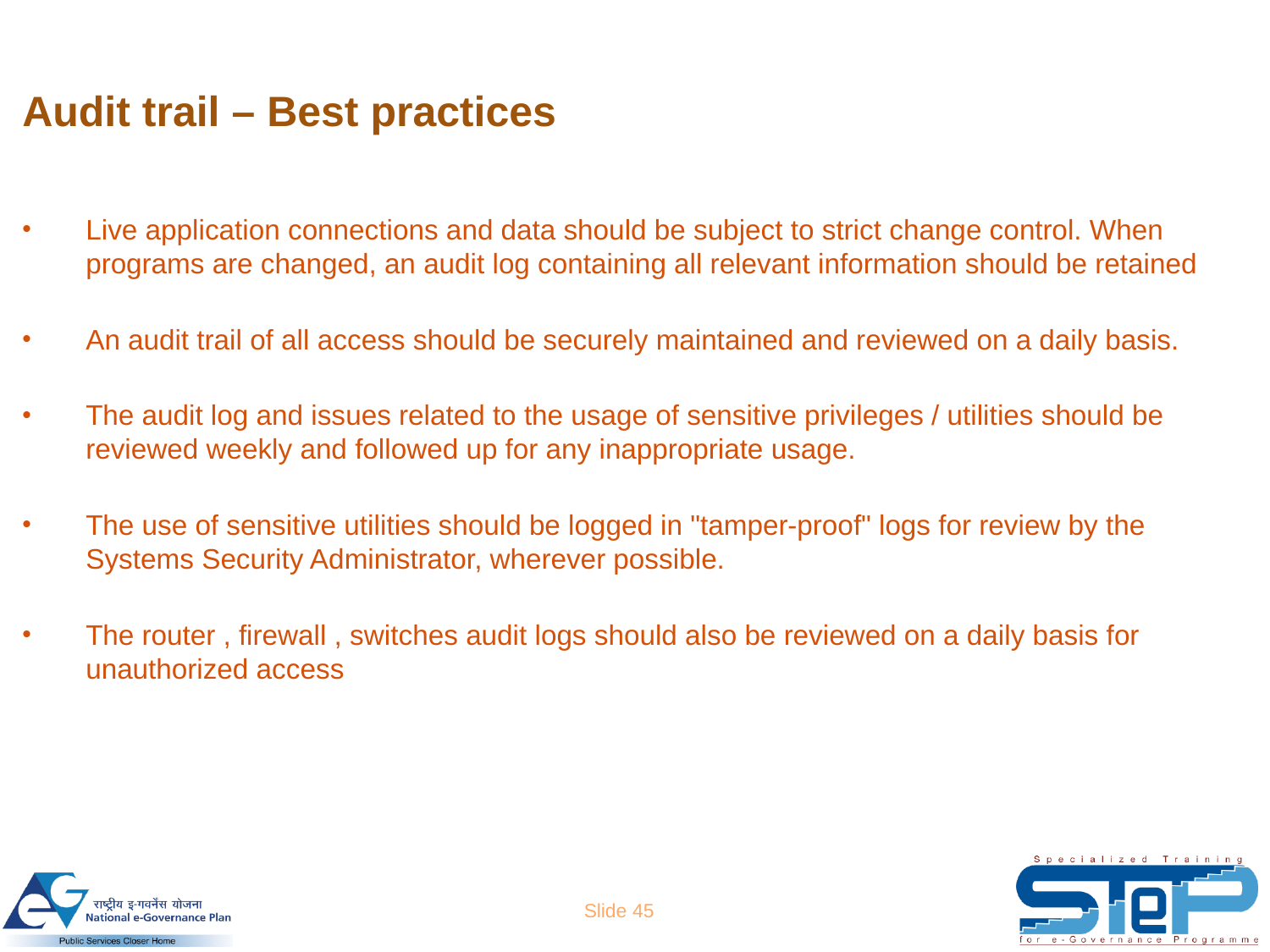

# Audit trail – Best practices
Live application connections and data should be subject to strict change control. When programs are changed, an audit log containing all relevant information should be retained
An audit trail of all access should be securely maintained and reviewed on a daily basis.
The audit log and issues related to the usage of sensitive privileges / utilities should be reviewed weekly and followed up for any inappropriate usage.
The use of sensitive utilities should be logged in "tamper-proof" logs for review by the Systems Security Administrator, wherever possible.
The router , firewall , switches audit logs should also be reviewed on a daily basis for unauthorized access